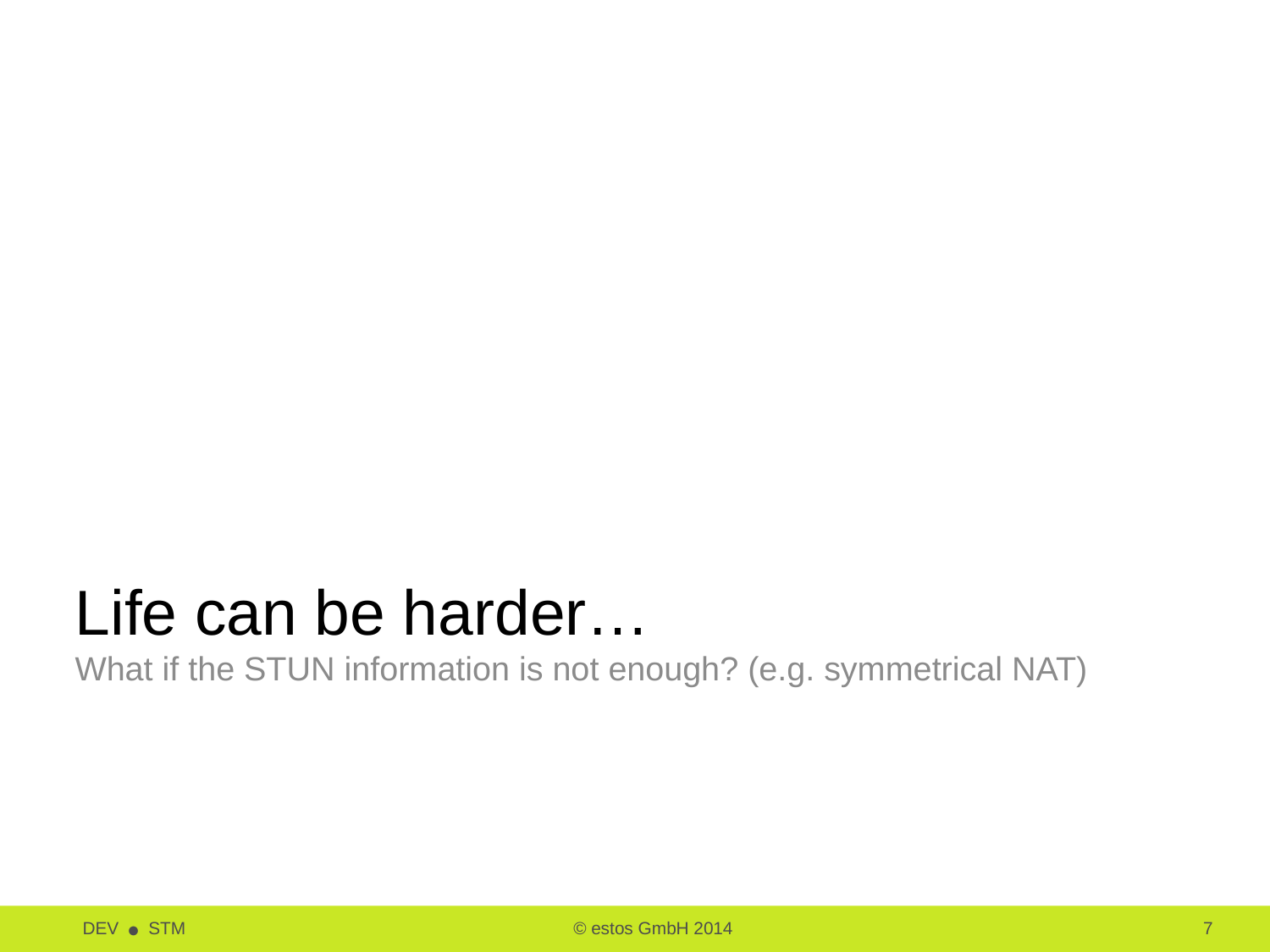

# Life can be harder…
What if the STUN information is not enough? (e.g. symmetrical NAT)
DEV
STM
7